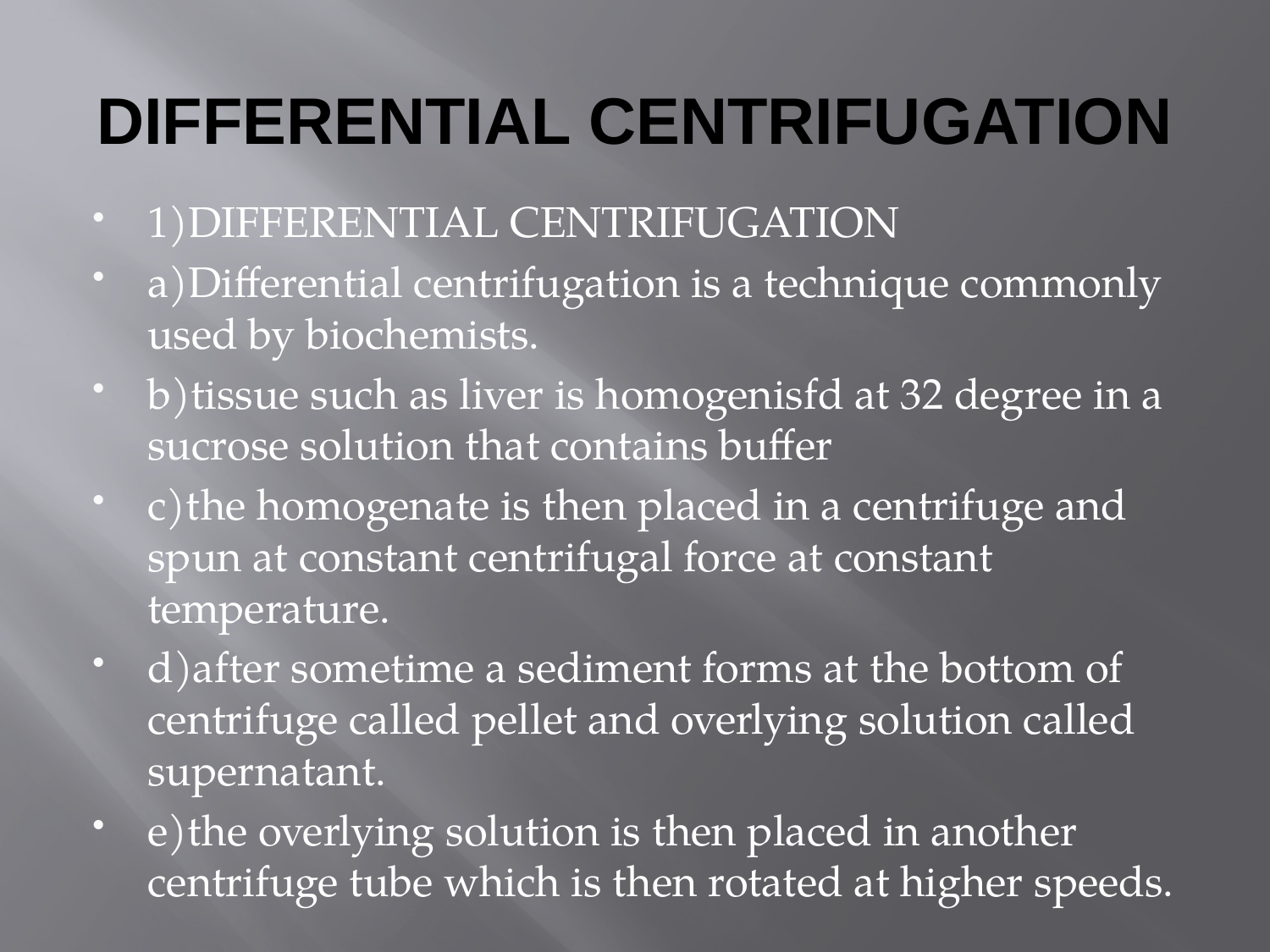

# DIFFERENTIAL CENTRIFUGATION
1)DIFFERENTIAL CENTRIFUGATION
a)Differential centrifugation is a technique commonly used by biochemists.
b)tissue such as liver is homogenisfd at 32 degree in a sucrose solution that contains buffer
c)the homogenate is then placed in a centrifuge and spun at constant centrifugal force at constant temperature.
d)after sometime a sediment forms at the bottom of centrifuge called pellet and overlying solution called supernatant.
e)the overlying solution is then placed in another centrifuge tube which is then rotated at higher speeds.